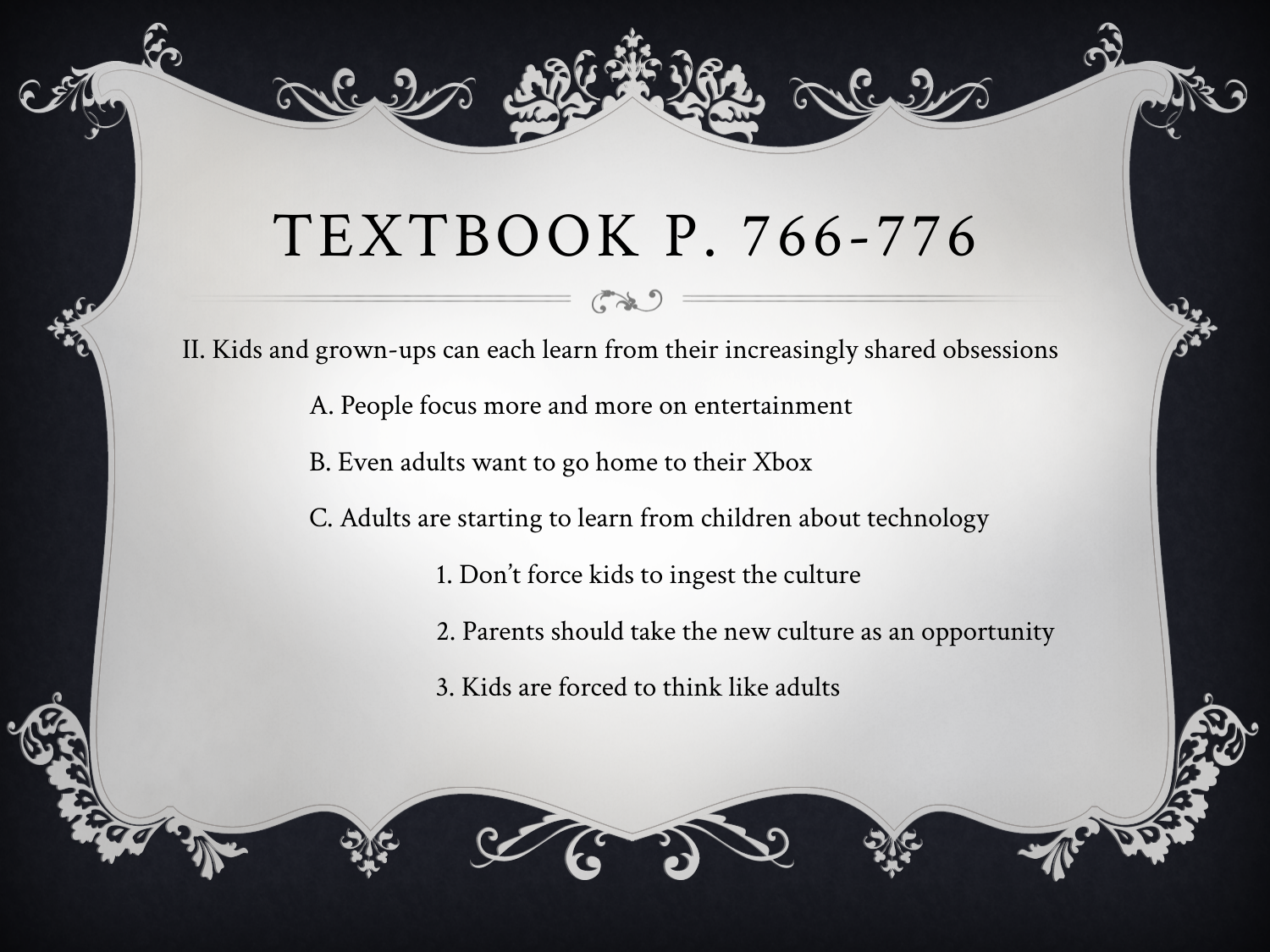

# Textbook P. 766-776
II. Kids and grown-ups can each learn from their increasingly shared obsessions
	A. People focus more and more on entertainment
 	B. Even adults want to go home to their Xbox
	C. Adults are starting to learn from children about technology
		1. Don’t force kids to ingest the culture
		2. Parents should take the new culture as an opportunity
		3. Kids are forced to think like adults